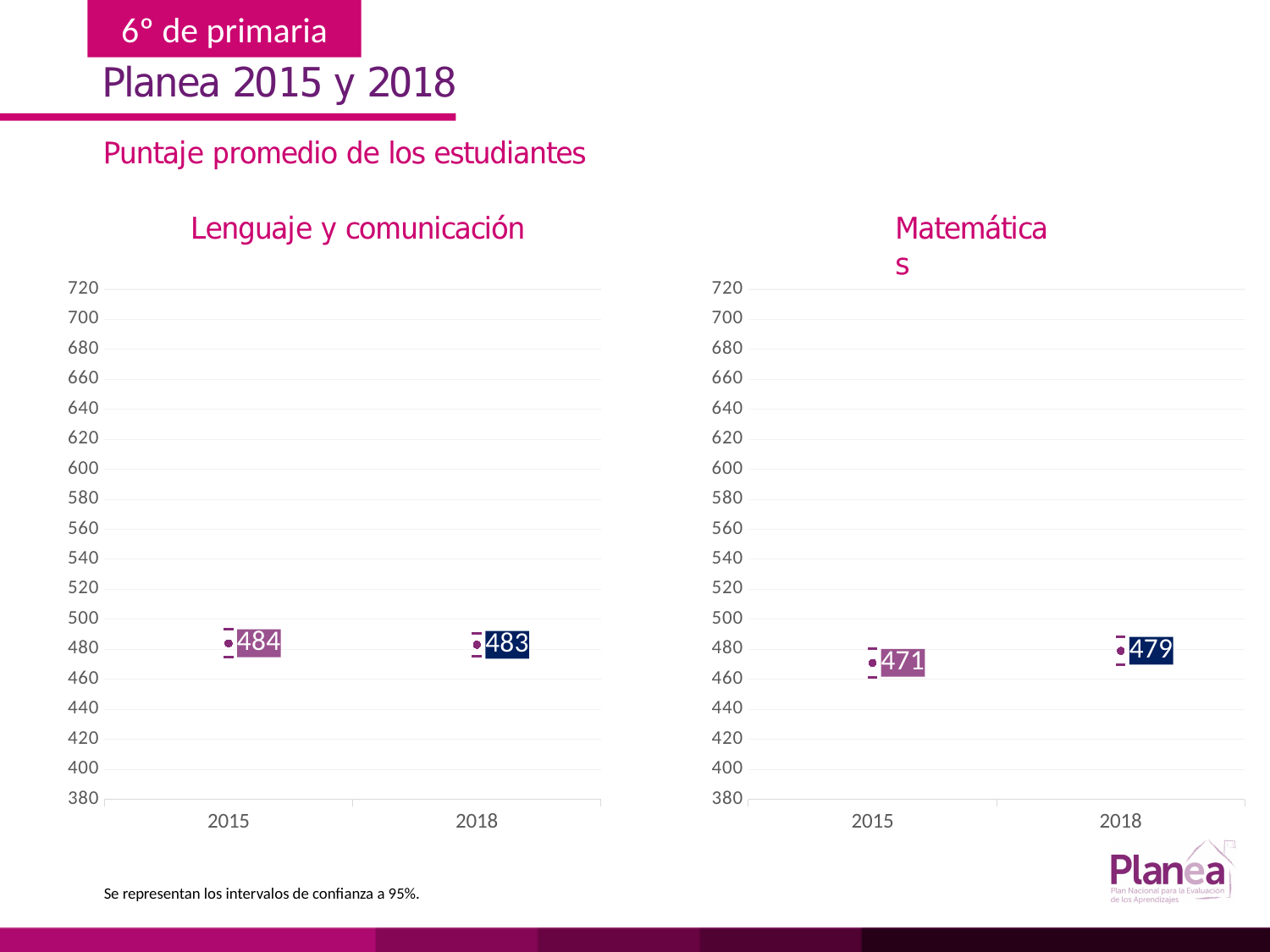

Planea 2015 y 2018

Puntaje promedio de los estudiantes
Matemáticas
Lenguaje y comunicación

### Chart

| Category |  |  |  |
|---|---|---|---|
| 2015 | 474.846 | 493.154 | 484.0 |
| 2018 | 475.239 | 490.761 | 483.0 |

### Chart

| Category |  |  |  |
|---|---|---|---|
| 2015 | 461.448 | 480.552 | 471.0 |
| 2018 | 469.647 | 488.353 | 479.0 |
Se representan los intervalos de confianza a 95%.